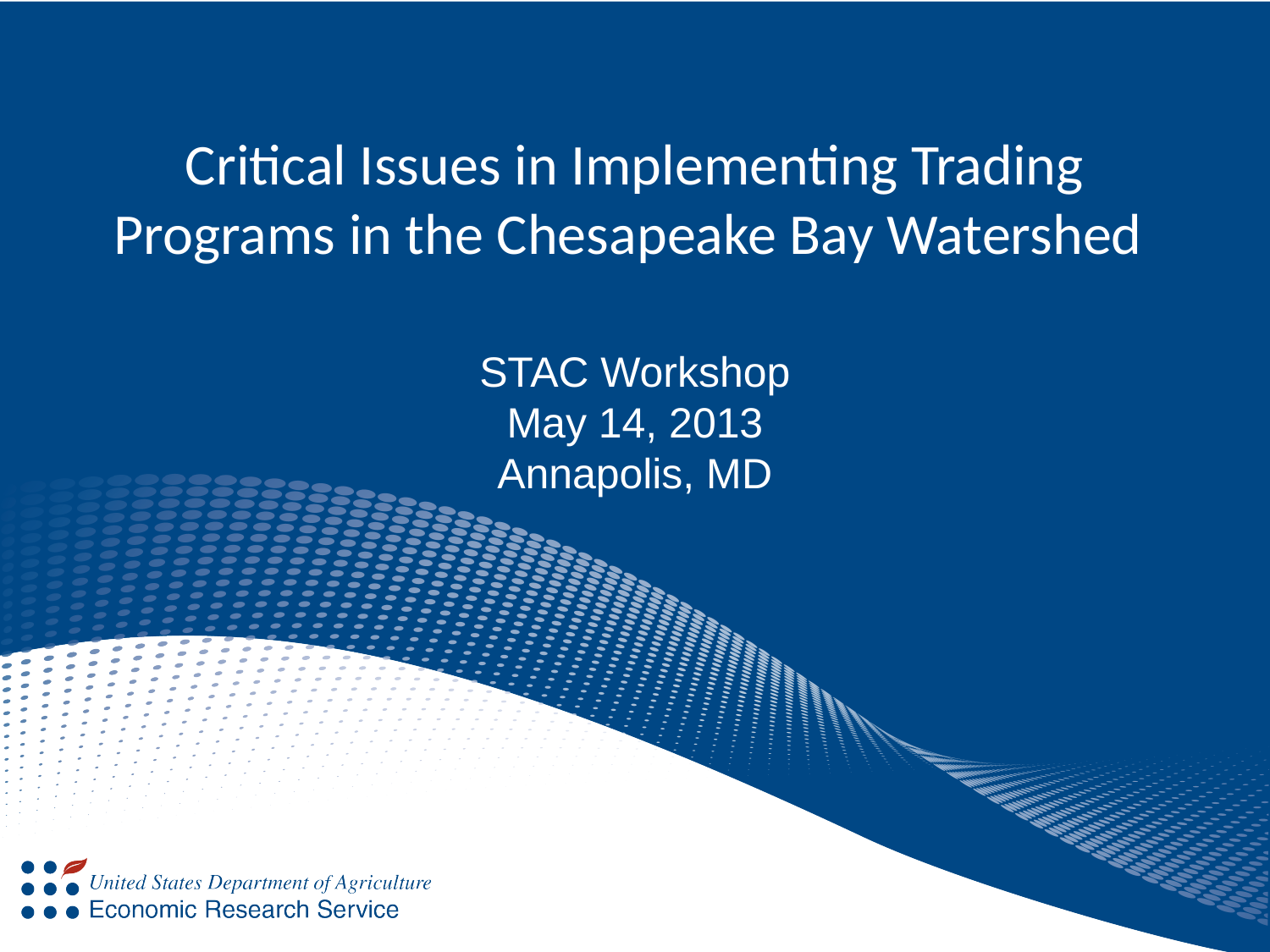

# Critical Issues in Implementing Trading Programs in the Chesapeake Bay Watershed
STAC Workshop
May 14, 2013
Annapolis, MD